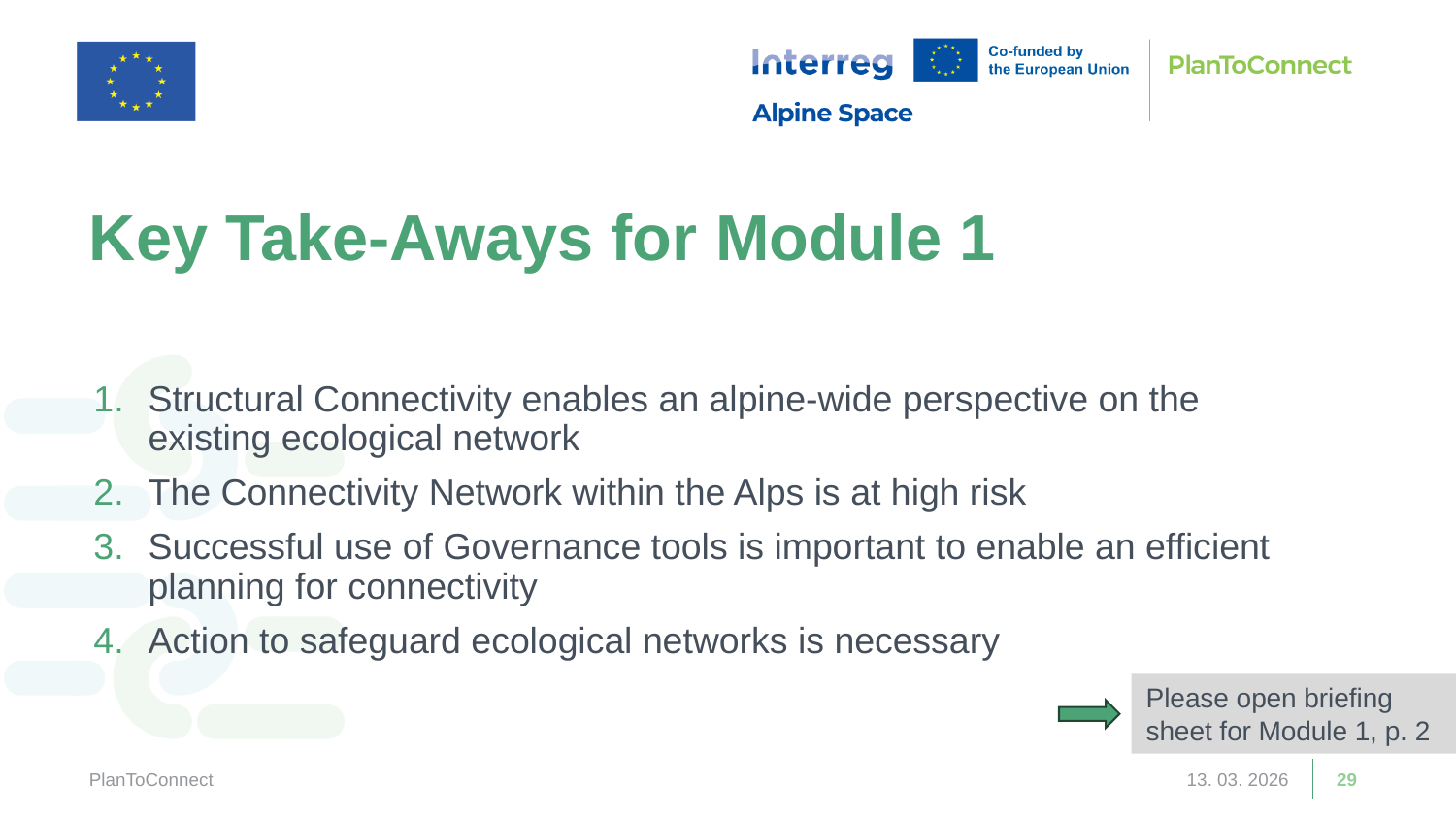

Key Take-Aways for Module 1

Structural Connectivity enables an alpine-wide perspective on the existing ecological network
The Connectivity Network within the Alps is at high risk
Successful use of Governance tools is important to enable an efficient planning for connectivity
Action to safeguard ecological networks is necessary

Please open briefing sheet for Module 1, p. 2

PlanToConnect
13. 03. 2026
29